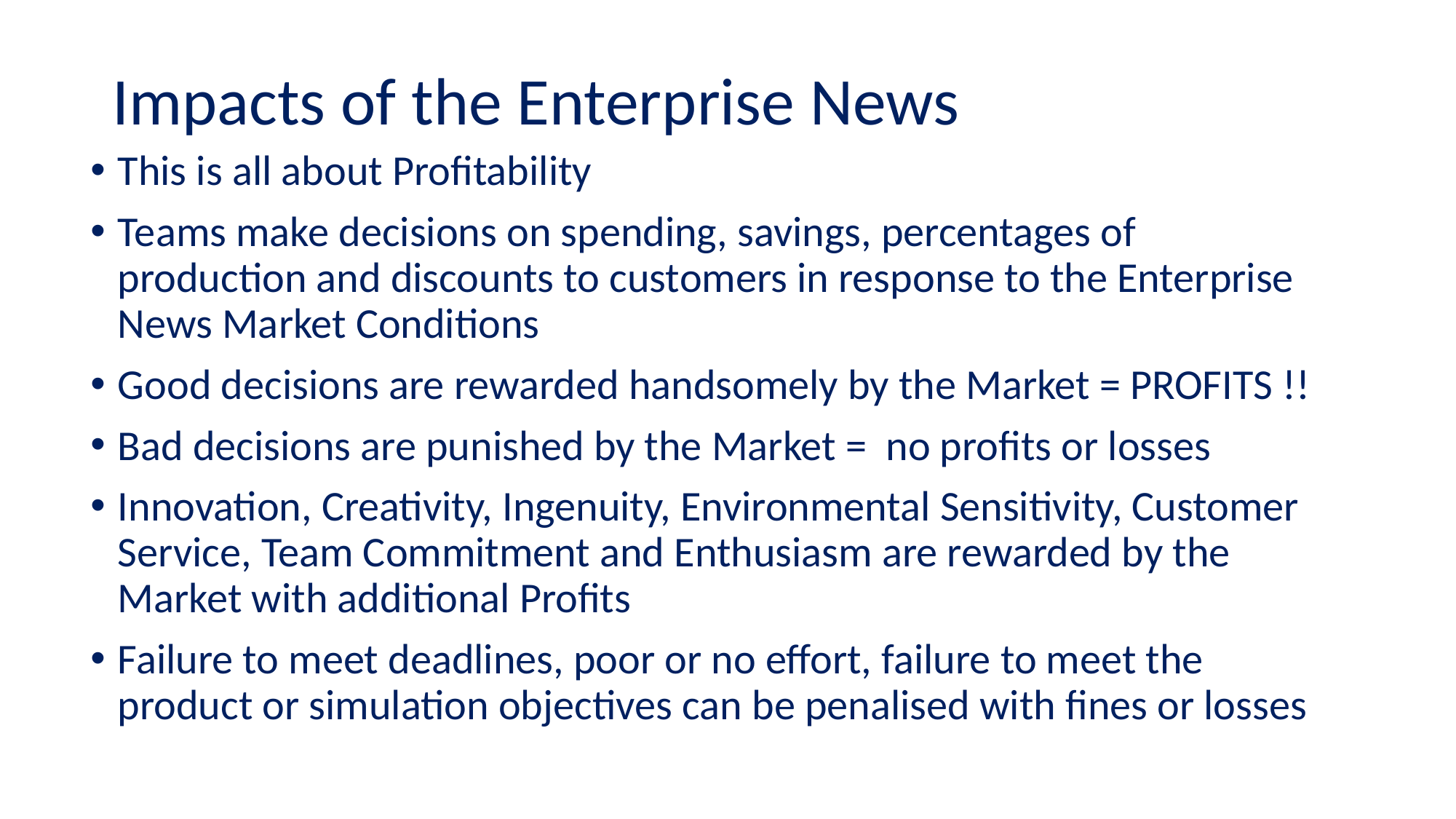

# Impacts of the Enterprise News
This is all about Profitability
Teams make decisions on spending, savings, percentages of production and discounts to customers in response to the Enterprise News Market Conditions
Good decisions are rewarded handsomely by the Market = PROFITS !!
Bad decisions are punished by the Market =  no profits or losses
Innovation, Creativity, Ingenuity, Environmental Sensitivity, Customer Service, Team Commitment and Enthusiasm are rewarded by the Market with additional Profits
Failure to meet deadlines, poor or no effort, failure to meet the product or simulation objectives can be penalised with fines or losses